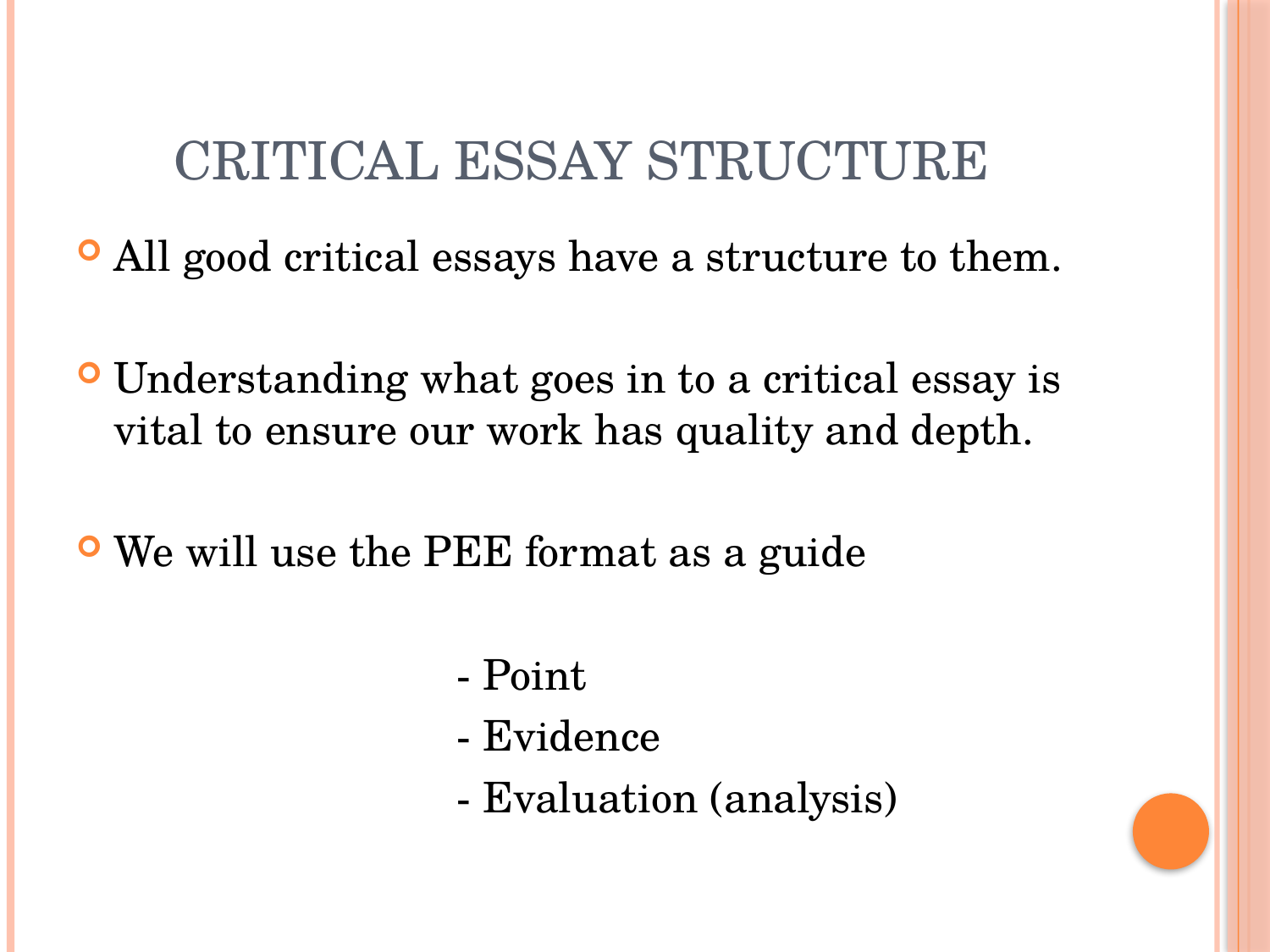

# Critical Essay Structure
All good critical essays have a structure to them.

Understanding what goes in to a critical essay is vital to ensure our work has quality and depth.

We will use the PEE format as a guide

			- Point
			- Evidence
			- Evaluation (analysis)